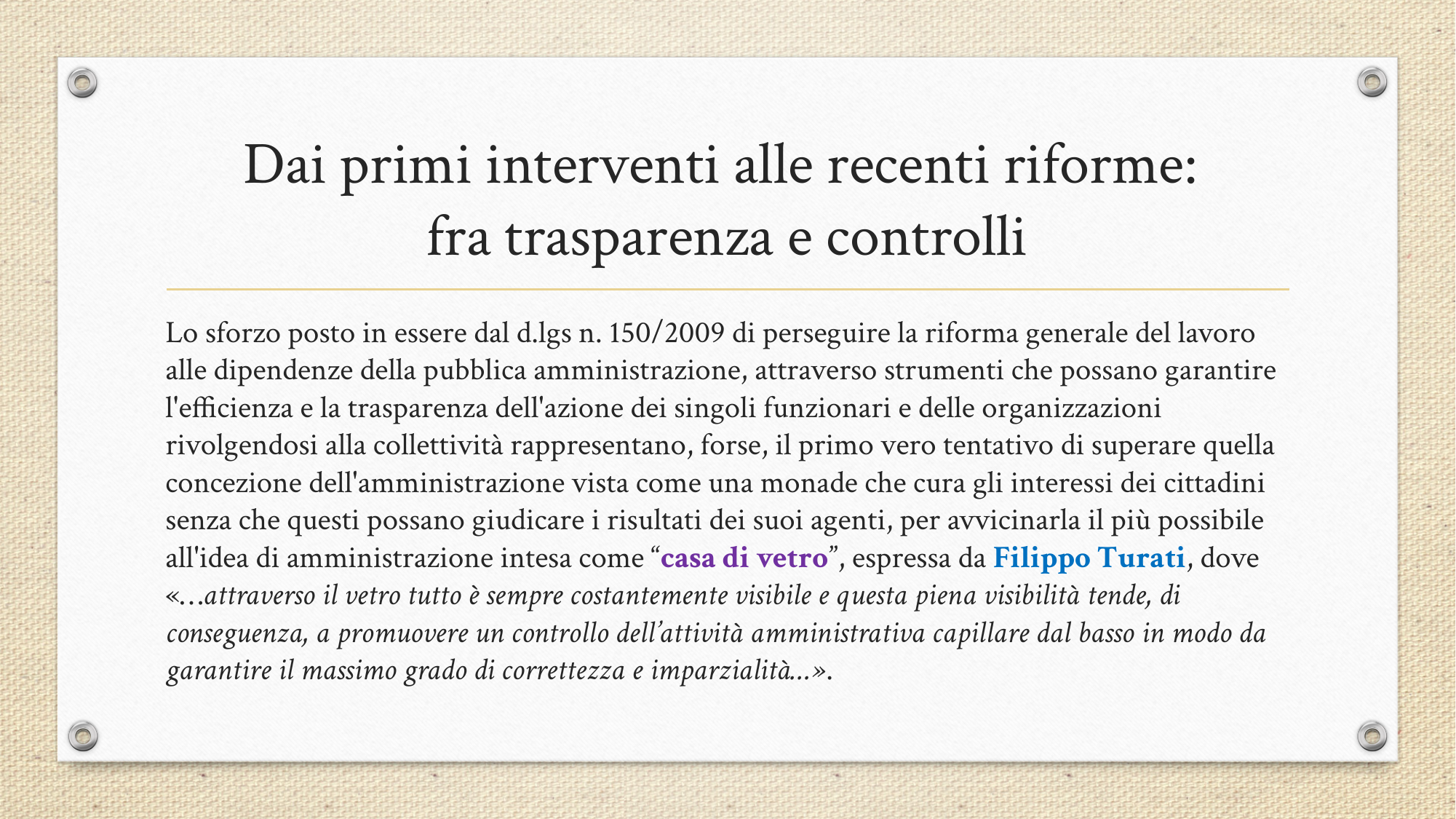

# Dai primi interventi alle recenti riforme: fra trasparenza e controlli
Lo sforzo posto in essere dal d.lgs n. 150/2009 di perseguire la riforma generale del lavoro alle dipendenze della pubblica amministrazione, attraverso strumenti che possano garantire l'efficienza e la trasparenza dell'azione dei singoli funzionari e delle organizzazioni rivolgendosi alla collettività rappresentano, forse, il primo vero tentativo di superare quella concezione dell'amministrazione vista come una monade che cura gli interessi dei cittadini senza che questi possano giudicare i risultati dei suoi agenti, per avvicinarla il più possibile all'idea di amministrazione intesa come “casa di vetro”, espressa da Filippo Turati, dove «…attraverso il vetro tutto è sempre costantemente visibile e questa piena visibilità tende, di conseguenza, a promuovere un controllo dell’attività amministrativa capillare dal basso in modo da garantire il massimo grado di correttezza e imparzialità…».